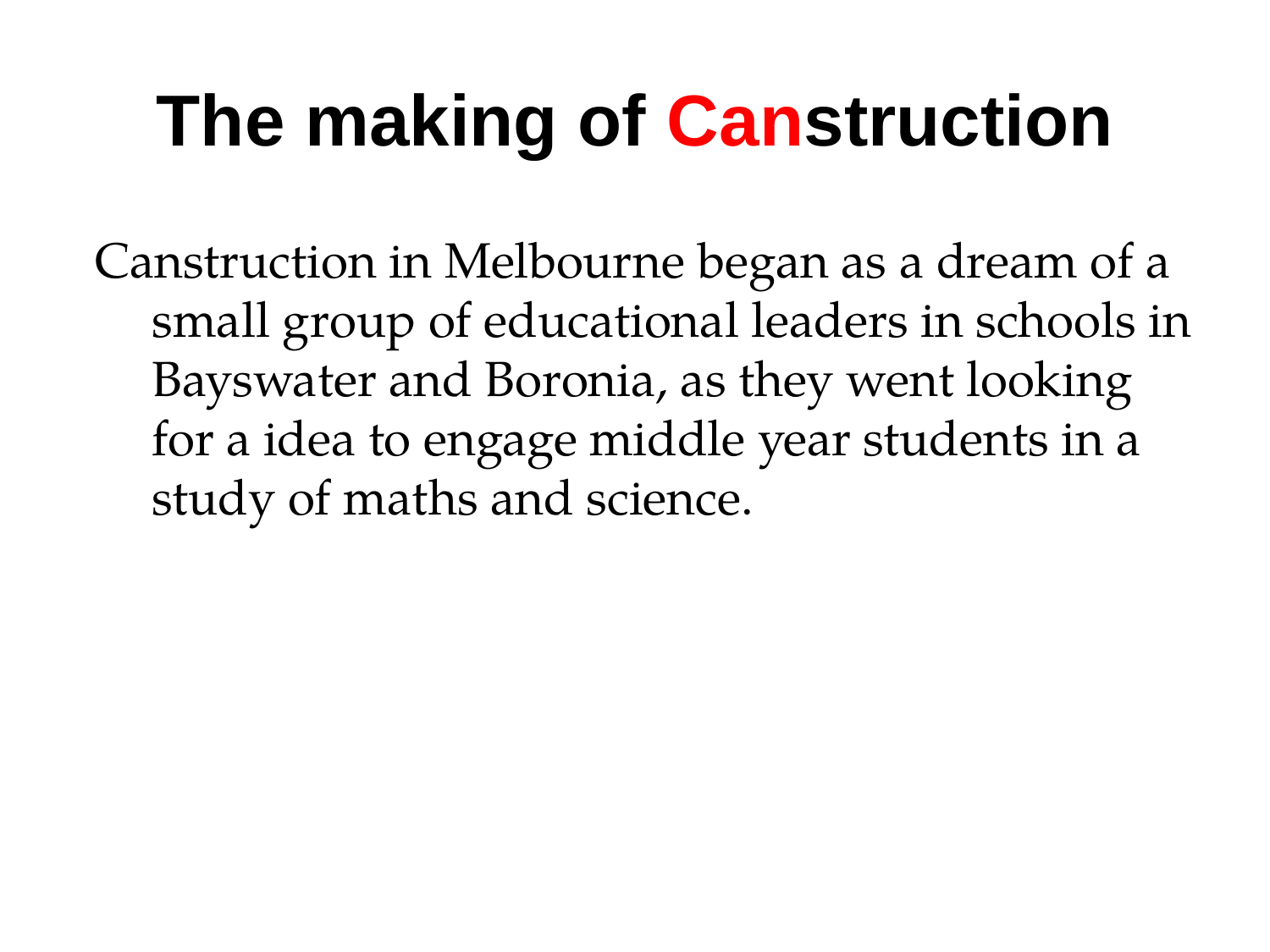

# The making of Canstruction
Canstruction in Melbourne began as a dream of a small group of educational leaders in schools in Bayswater and Boronia, as they went looking for a idea to engage middle year students in a study of maths and science.